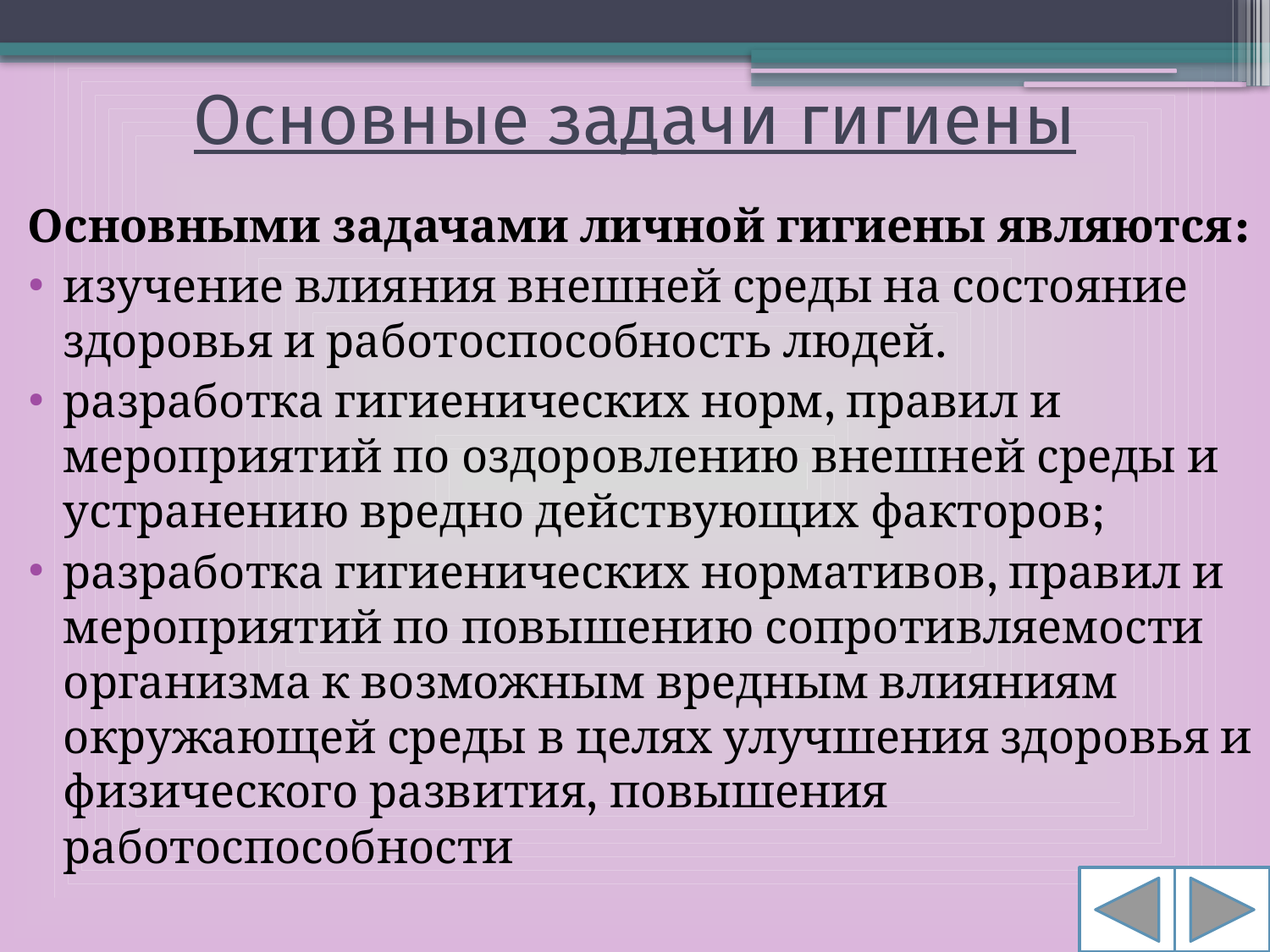

# Основные задачи гигиены
Основными задачами личной гигиены являются:
изучение влияния внешней среды на состояние здоровья и работоспособность людей.
разработка гигиенических норм, правил и мероприятий по оздоровлению внешней среды и устранению вредно действующих факторов;
разработка гигиенических нормативов, правил и мероприятий по повышению сопротивляемости организма к возможным вредным влияниям окружающей среды в целях улучшения здоровья и физического развития, повышения работоспособности